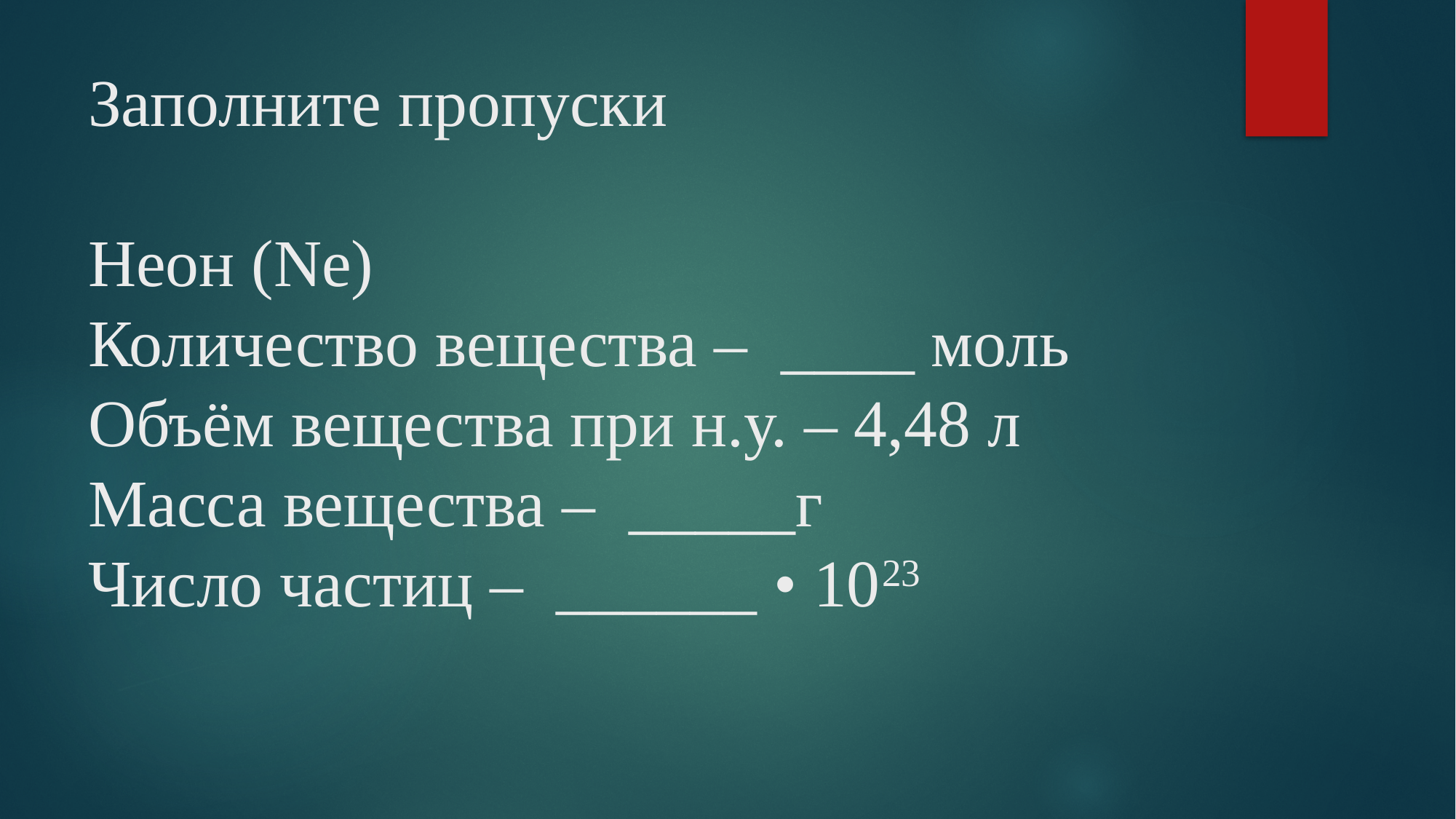

# Заполните пропуски Неон (Ne) Количество вещества –  ____ моль Объём вещества при н.у. – 4,48 л Масса вещества –  _____г Число частиц –  ______ • 1023